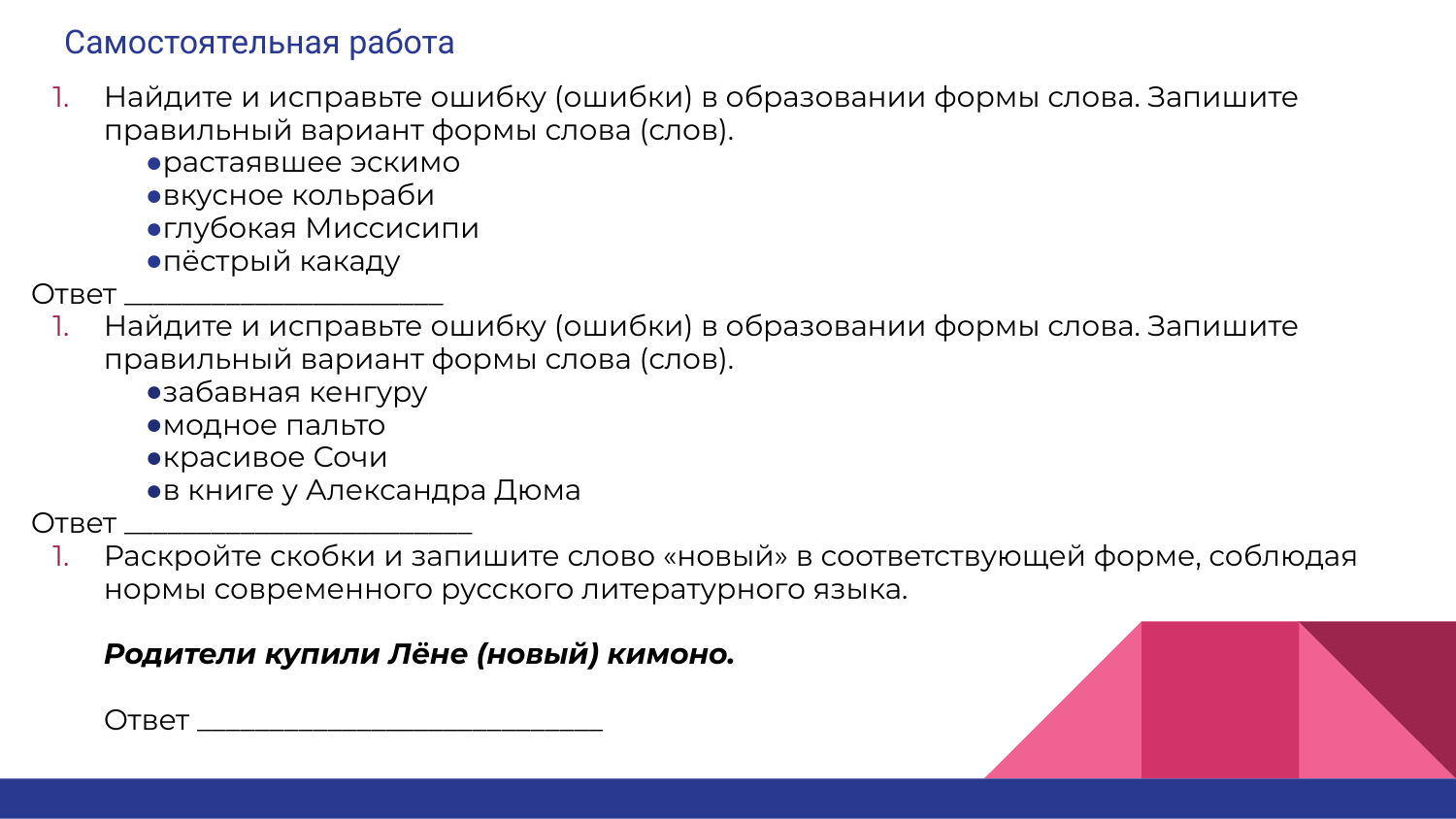

# Самостоятельная работа
Найдите и исправьте ошибку (ошибки) в образовании формы слова. Запишите правильный вариант формы слова (слов).
растаявшее эскимо
вкусное кольраби
глубокая Миссисипи
пёстрый какаду
Ответ ______________________
Найдите и исправьте ошибку (ошибки) в образовании формы слова. Запишите правильный вариант формы слова (слов).
забавная кенгуру
модное пальто
красивое Сочи
в книге у Александра Дюма
Ответ ________________________
Раскройте скобки и запишите слово «новый» в соответствующей форме, соблюдая нормы современного русского литературного языка.

Родители купили Лёне (новый) кимоно.

Ответ ____________________________